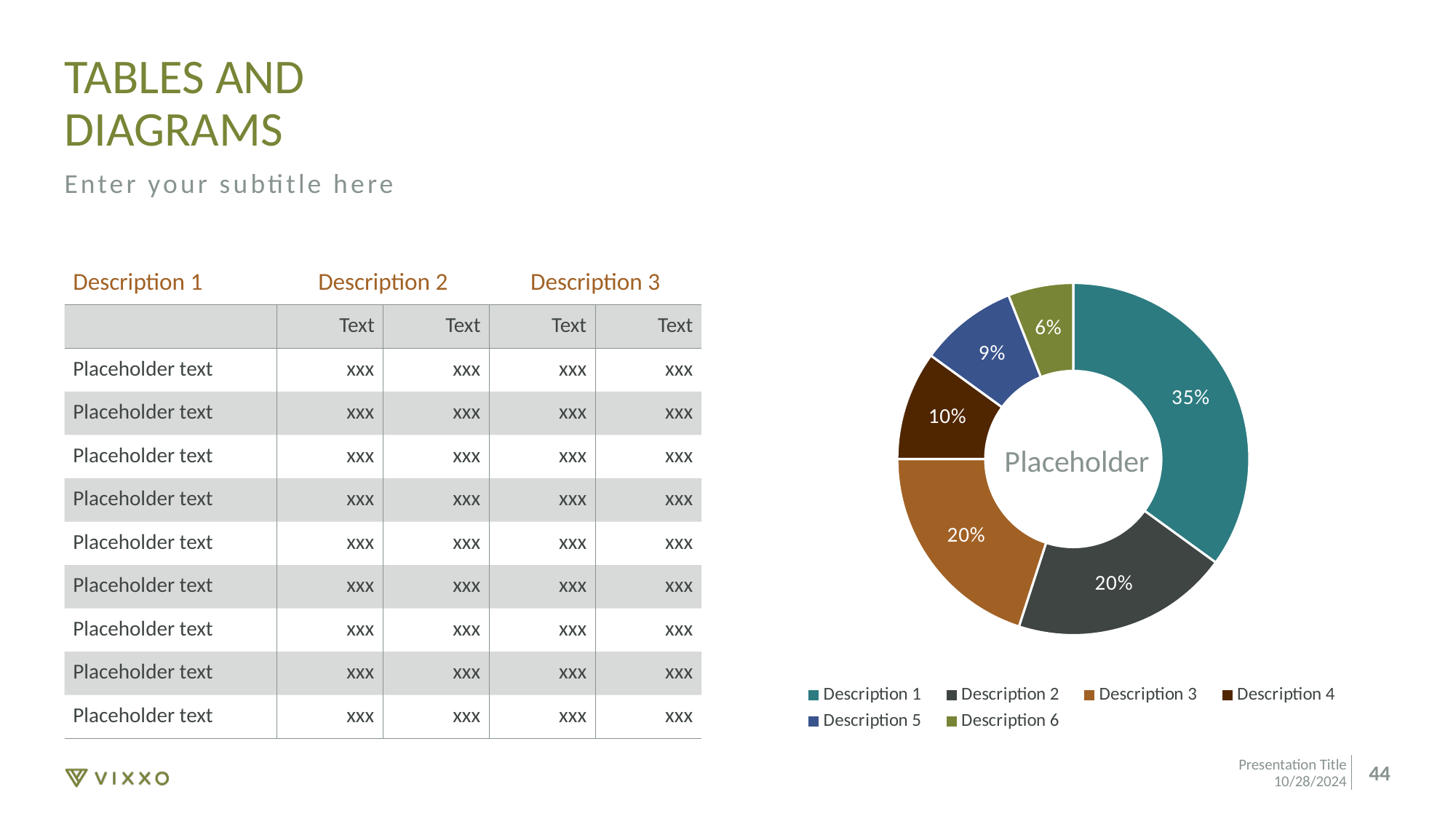

# Tables and Diagrams
Enter your subtitle here
| Description 1 | Description 2 |  | Description 3 |  |
| --- | --- | --- | --- | --- |
|  | Text | Text | Text | Text |
| Placeholder text | xxx | xxx | xxx | xxx |
| Placeholder text | xxx | xxx | xxx | xxx |
| Placeholder text | xxx | xxx | xxx | xxx |
| Placeholder text | xxx | xxx | xxx | xxx |
| Placeholder text | xxx | xxx | xxx | xxx |
| Placeholder text | xxx | xxx | xxx | xxx |
| Placeholder text | xxx | xxx | xxx | xxx |
| Placeholder text | xxx | xxx | xxx | xxx |
| Placeholder text | xxx | xxx | xxx | xxx |

### Chart: Placeholder

| Category | Placeholder |
|---|---|
| Description 1 | 0.35 |
| Description 2 | 0.2 |
| Description 3 | 0.2 |
| Description 4 | 0.1 |
| Description 5 | 0.09 |
| Description 6 | 0.06 |
10/28/2024
Presentation Title
44